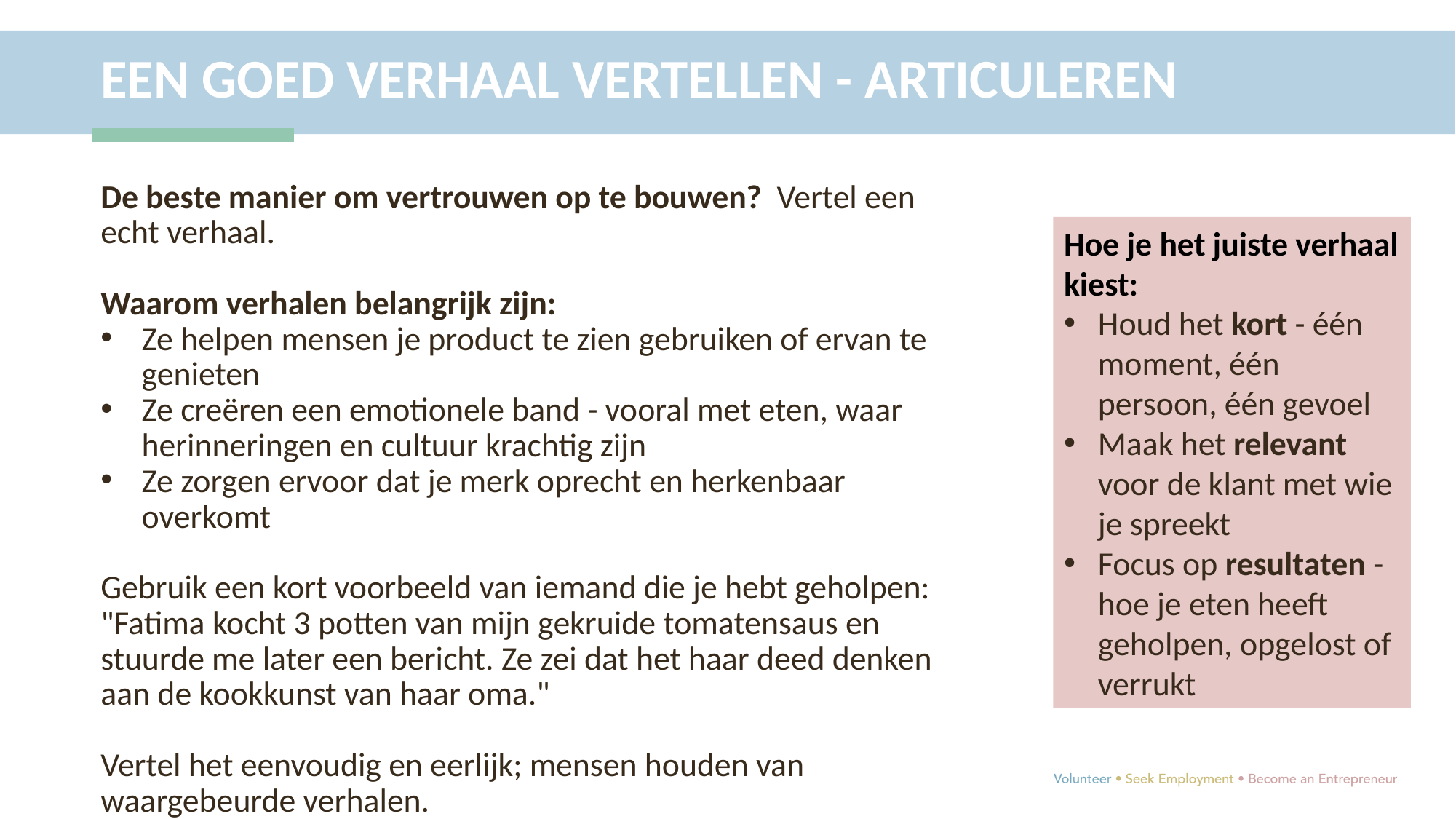

EEN GOED VERHAAL VERTELLEN - ARTICULEREN
De beste manier om vertrouwen op te bouwen?  Vertel een echt verhaal.

Waarom verhalen belangrijk zijn:
Ze helpen mensen je product te zien gebruiken of ervan te genieten
Ze creëren een emotionele band - vooral met eten, waar herinneringen en cultuur krachtig zijn
Ze zorgen ervoor dat je merk oprecht en herkenbaar overkomt

Gebruik een kort voorbeeld van iemand die je hebt geholpen: "Fatima kocht 3 potten van mijn gekruide tomatensaus en stuurde me later een bericht. Ze zei dat het haar deed denken aan de kookkunst van haar oma."

Vertel het eenvoudig en eerlijk; mensen houden van waargebeurde verhalen.

Hoe je het juiste verhaal kiest:
Houd het kort - één moment, één persoon, één gevoel
Maak het relevant voor de klant met wie je spreekt
Focus op resultaten - hoe je eten heeft geholpen, opgelost of verrukt